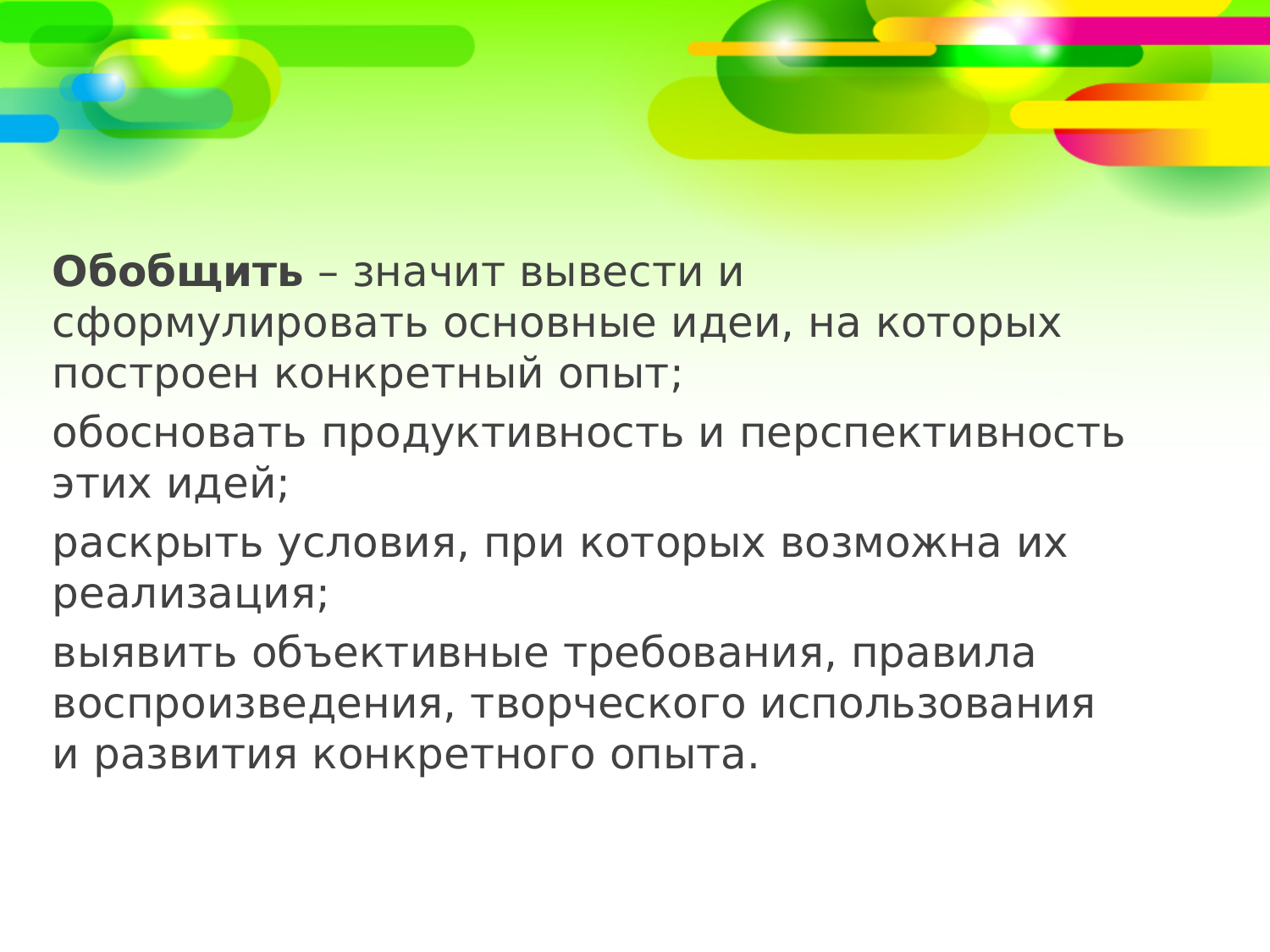

#
Обобщить – значит вывести и сформулировать основные идеи, на которых построен конкретный опыт;
обосновать продуктивность и перспективность этих идей;
раскрыть условия, при которых возможна их реализация;
выявить объективные требования, правила воспроизведения, творческого использования и развития конкретного опыта.